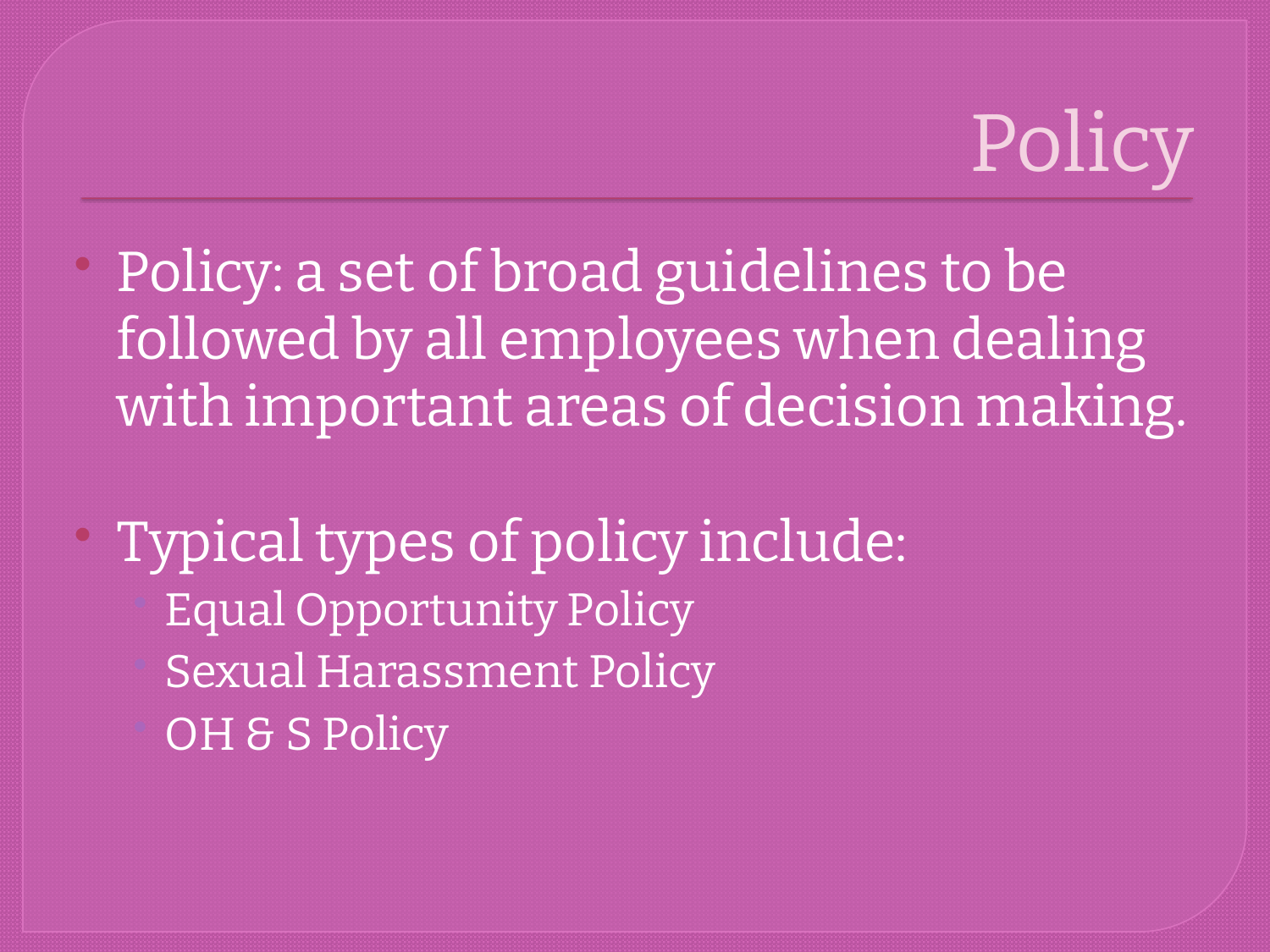

# Policy
Policy: a set of broad guidelines to be followed by all employees when dealing with important areas of decision making.

Typical types of policy include:
Equal Opportunity Policy
Sexual Harassment Policy
OH & S Policy